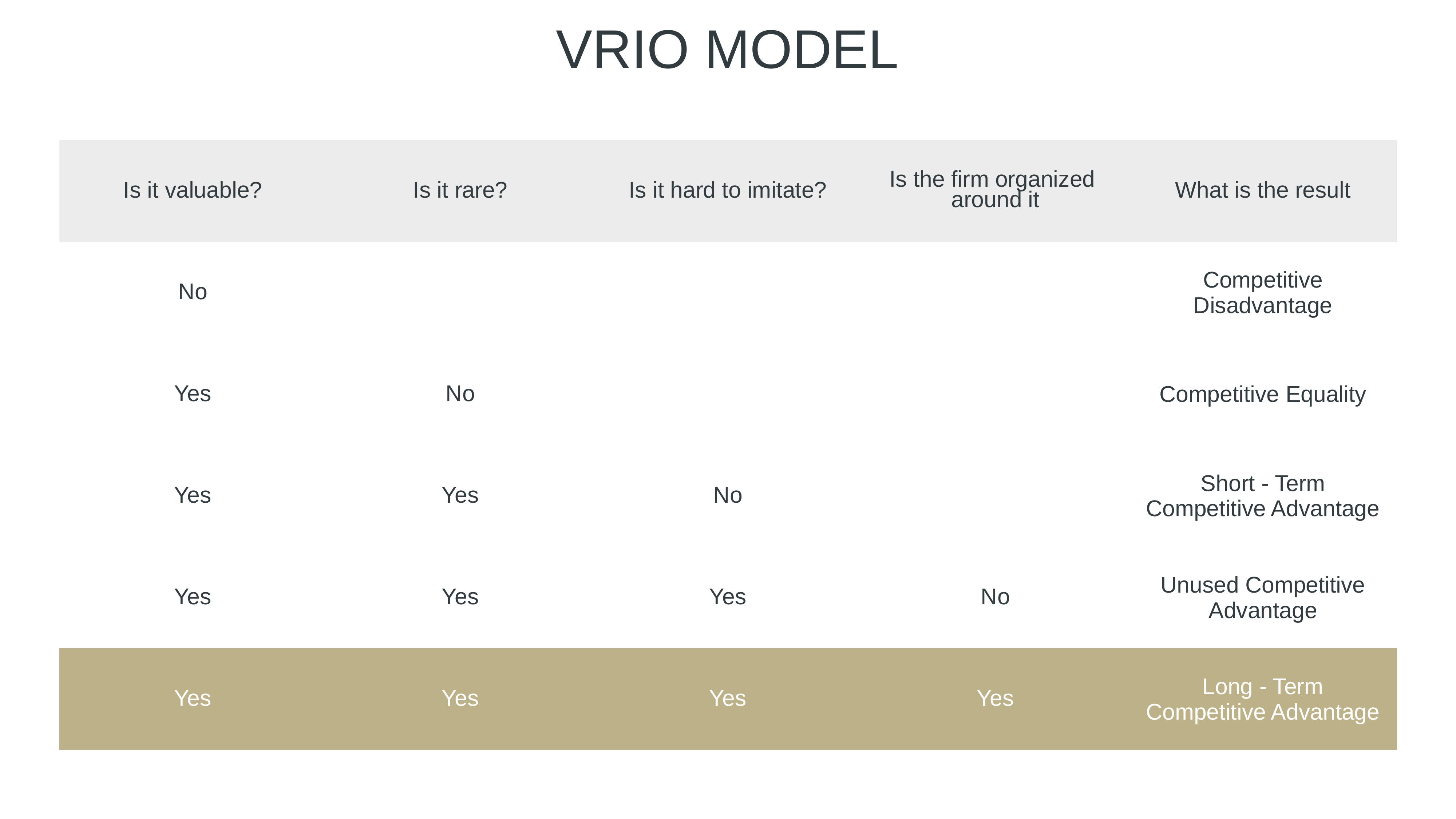

VRIO model
| Is it valuable? | Is it rare? | Is it hard to imitate? | Is the firm  organized  around it | What is the result |
| --- | --- | --- | --- | --- |
| No |  |  |  | Competitive Disadvantage |
| Yes | No |  |  | Competitive Equality |
| Yes | Yes | No |  | Short - Term Competitive Advantage |
| Yes | Yes | Yes | No | Unused Competitive Advantage |
| Yes | Yes | Yes | Yes | Long - Term Competitive Advantage |